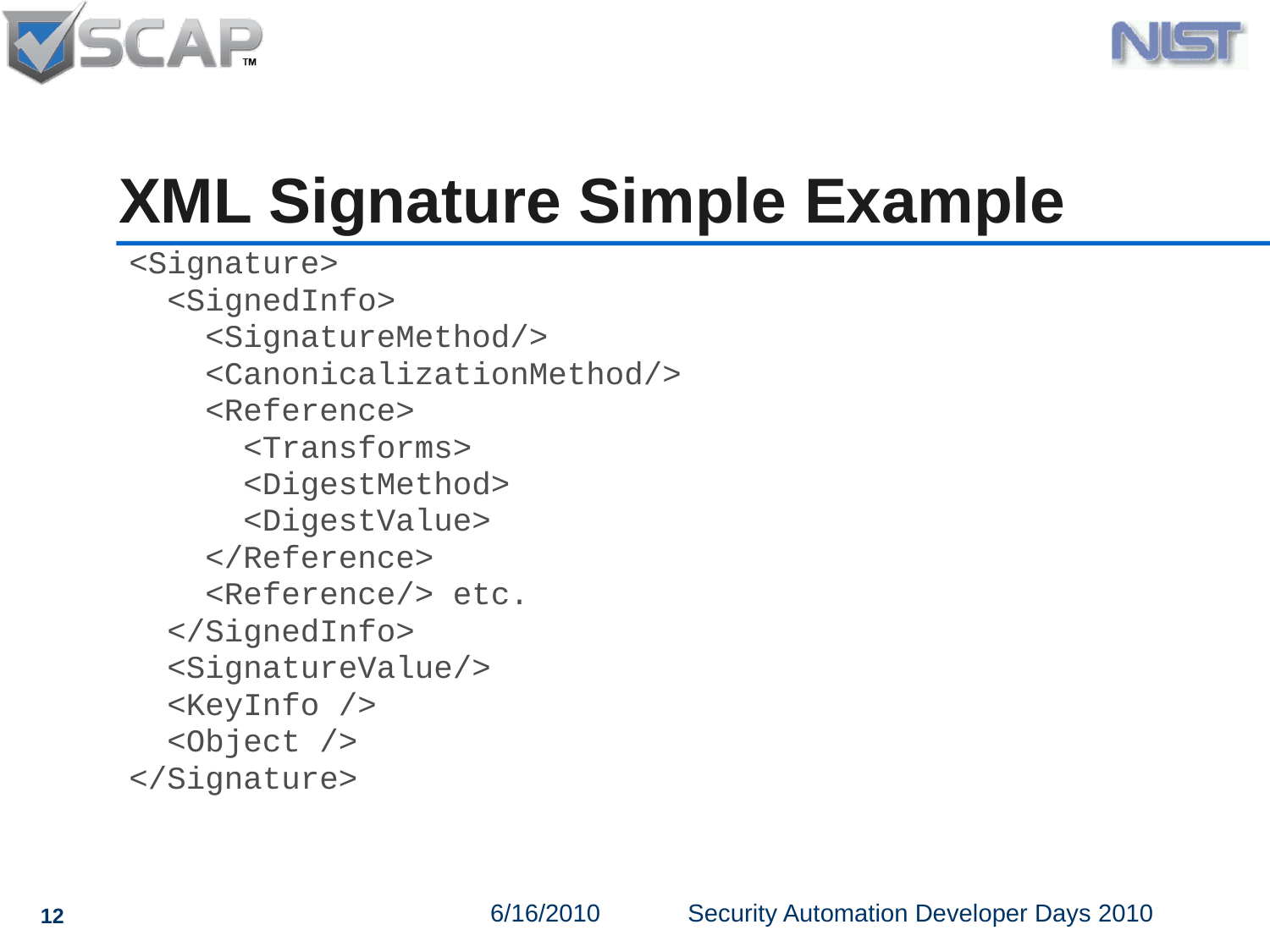

# XML Signature Simple Example
<Signature>
  <SignedInfo>
    <SignatureMethod/>
    <CanonicalizationMethod/>
    <Reference>
      <Transforms>
      <DigestMethod>
      <DigestValue>
    </Reference>
    <Reference/> etc.
  </SignedInfo>
  <SignatureValue/>
  <KeyInfo />
  <Object />
</Signature>
12
6/16/2010
Security Automation Developer Days 2010